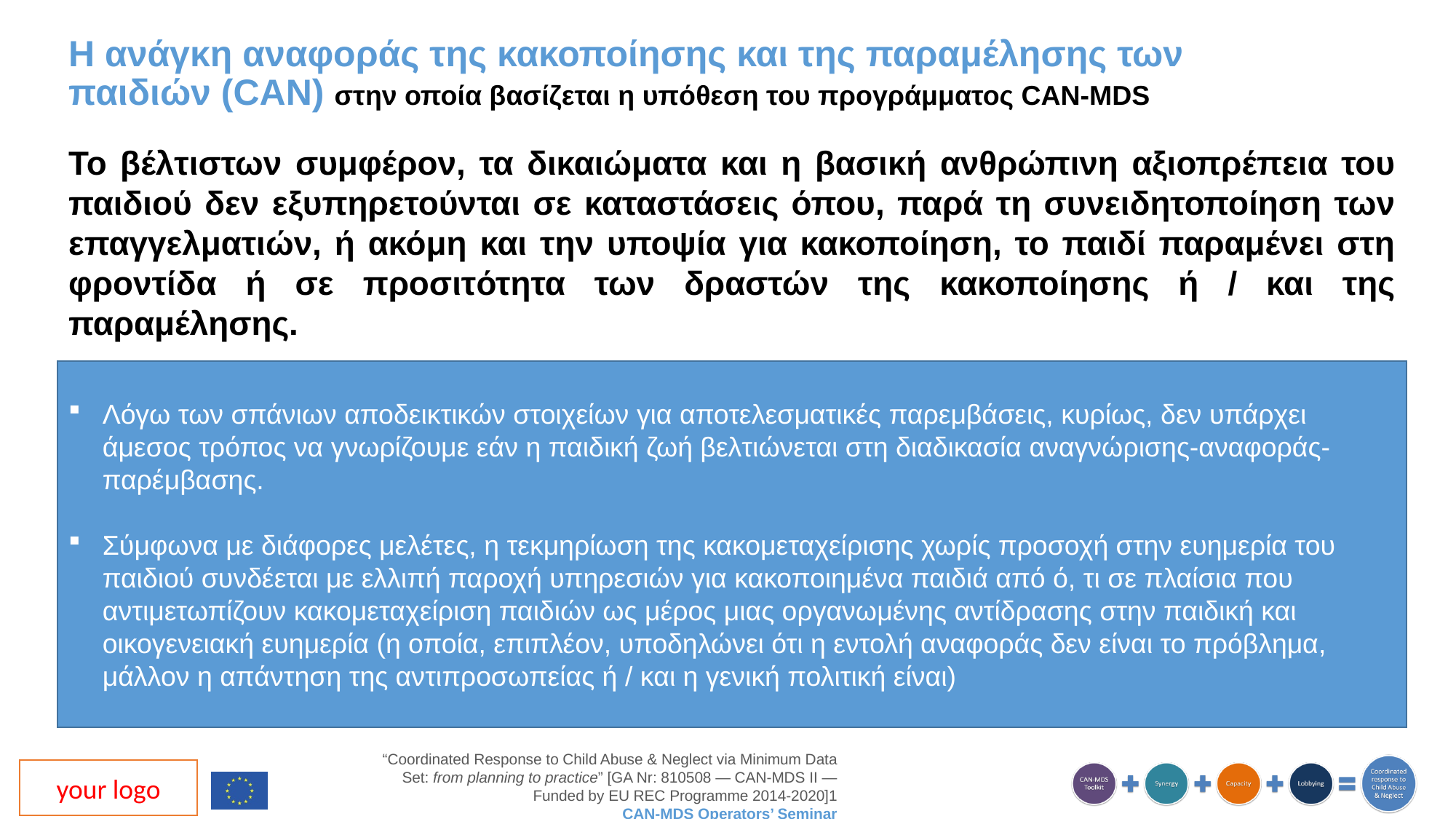

Η ανάγκη αναφοράς της κακοποίησης και της παραμέλησης των παιδιών (CAN) στην οποία βασίζεται η υπόθεση του προγράμματος CAN-MDS
Το βέλτιστων συμφέρον, τα δικαιώματα και η βασική ανθρώπινη αξιοπρέπεια του παιδιού δεν εξυπηρετούνται σε καταστάσεις όπου, παρά τη συνειδητοποίηση των επαγγελματιών, ή ακόμη και την υποψία για κακοποίηση, το παιδί παραμένει στη φροντίδα ή σε προσιτότητα των δραστών της κακοποίησης ή / και της παραμέλησης.
Λόγω των σπάνιων αποδεικτικών στοιχείων για αποτελεσματικές παρεμβάσεις, κυρίως, δεν υπάρχει άμεσος τρόπος να γνωρίζουμε εάν η παιδική ζωή βελτιώνεται στη διαδικασία αναγνώρισης-αναφοράς-παρέμβασης.

Σύμφωνα με διάφορες μελέτες, η τεκμηρίωση της κακομεταχείρισης χωρίς προσοχή στην ευημερία του παιδιού συνδέεται με ελλιπή παροχή υπηρεσιών για κακοποιημένα παιδιά από ό, τι σε πλαίσια που αντιμετωπίζουν κακομεταχείριση παιδιών ως μέρος μιας οργανωμένης αντίδρασης στην παιδική και οικογενειακή ευημερία (η οποία, επιπλέον, υποδηλώνει ότι η εντολή αναφοράς δεν είναι το πρόβλημα, μάλλον η απάντηση της αντιπροσωπείας ή / και η γενική πολιτική είναι)